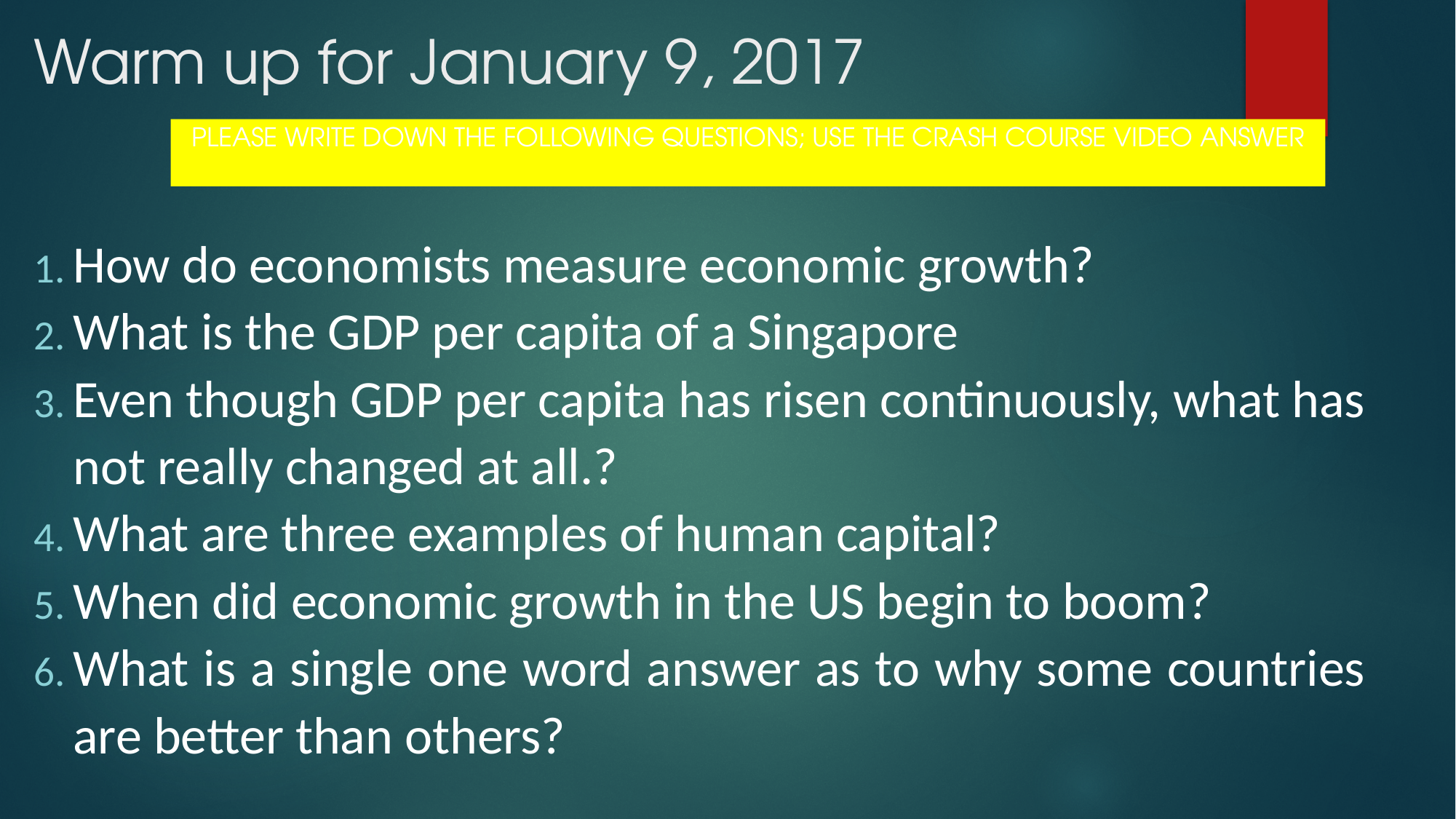

# Warm up for January 9, 2017
Please write down the following questions; use the crash course video answer
How do economists measure economic growth?
What is the GDP per capita of a Singapore
Even though GDP per capita has risen continuously, what has not really changed at all.?
What are three examples of human capital?
When did economic growth in the US begin to boom?
What is a single one word answer as to why some countries are better than others?